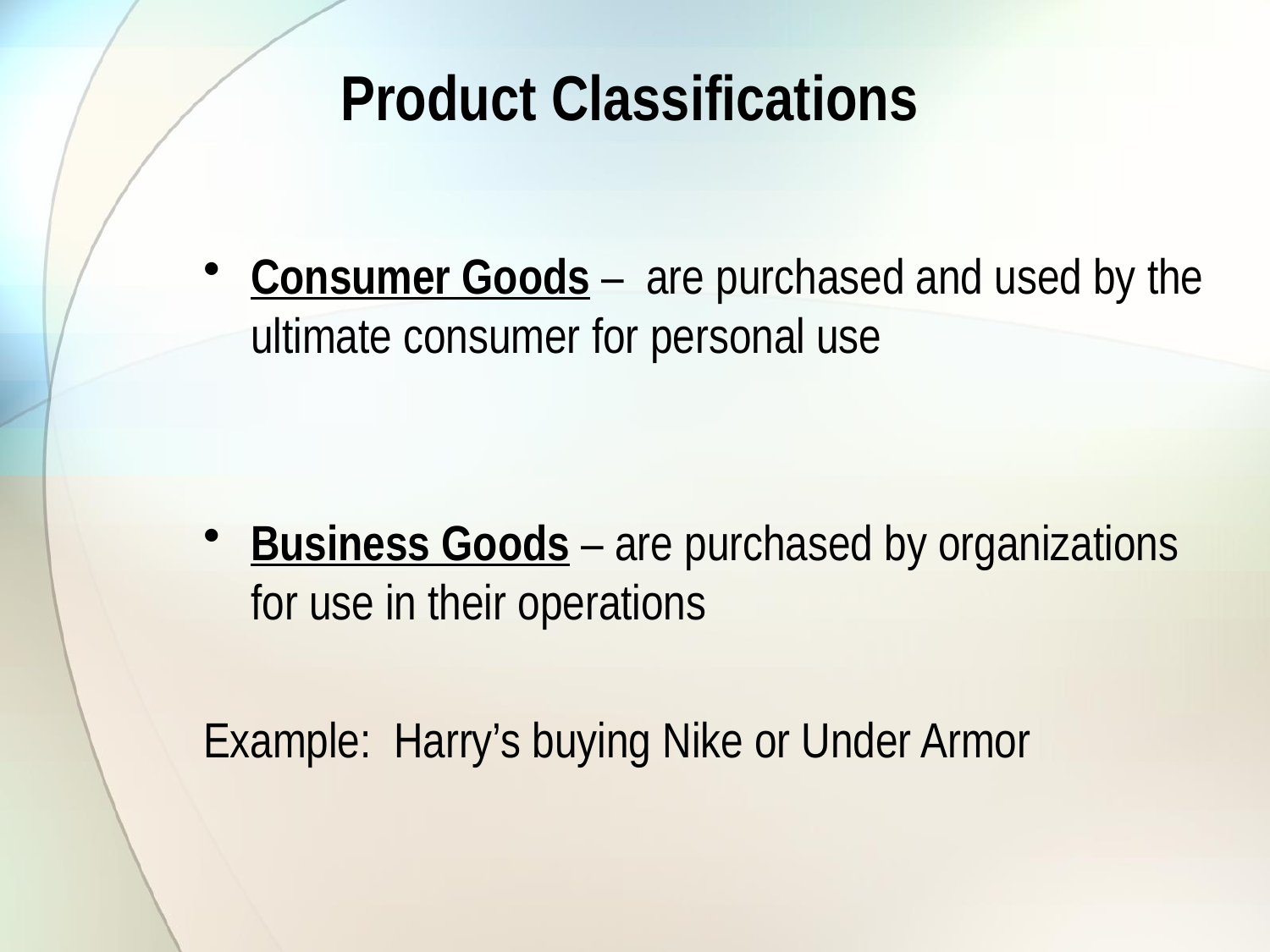

# Product Classifications

Consumer Goods –  are purchased and used by the ultimate consumer for personal use

Business Goods – are purchased by organizations for use in their operations

Example:  Harry’s buying Nike or Under Armor